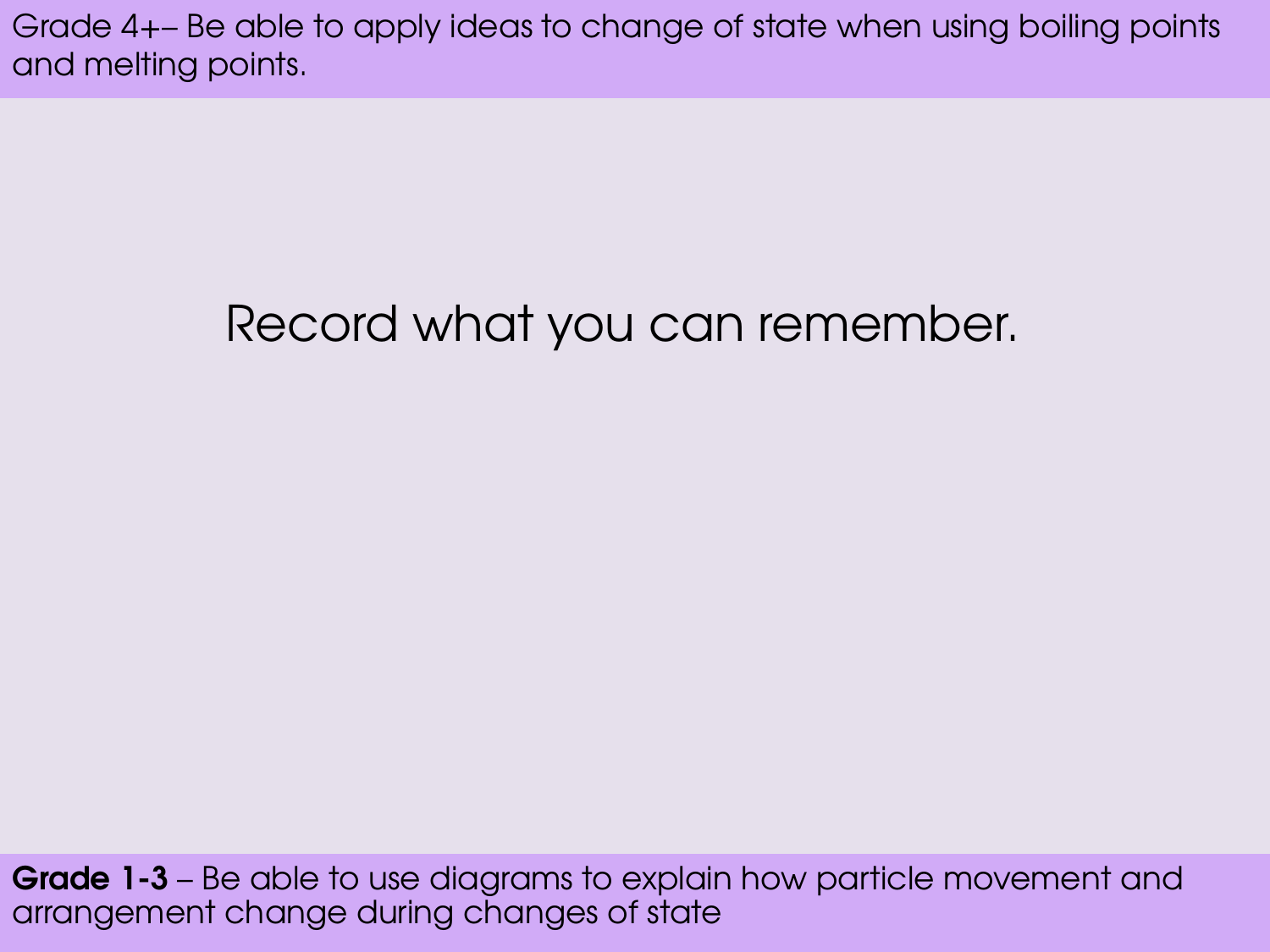

ASPIRE – Be able to apply ideas to change of state when using boiling points and melting points.

Grade 4+– Be able to apply ideas to change of state when using boiling points and melting points.

Record what you can remember.

CHALLENGE – Be able to use diagrams to explain how particle movement and arrangement change during changes of state

Grade 1-3 – Be able to use diagrams to explain how particle movement and arrangement change during changes of state